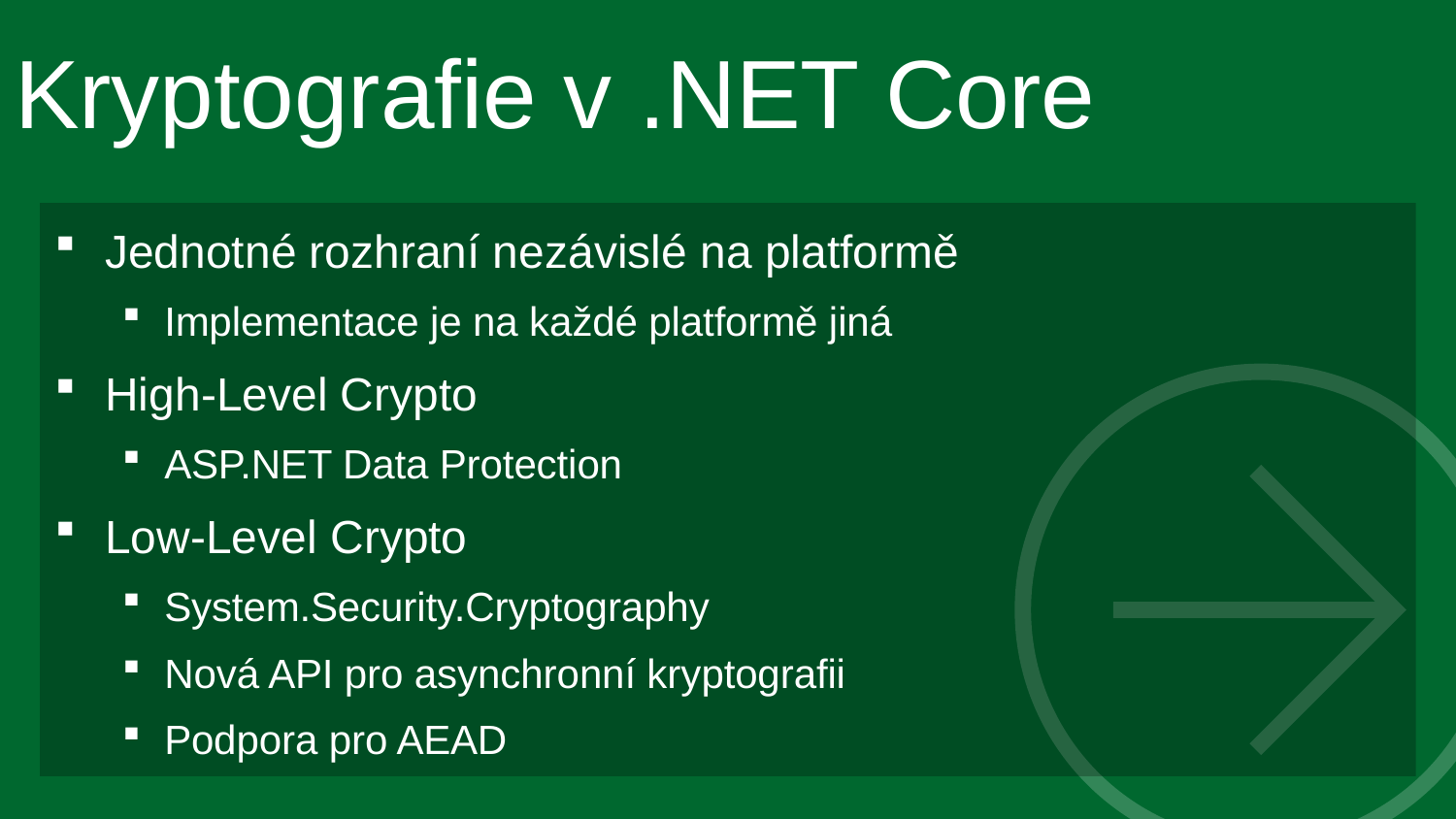

# Kryptografie v .NET Core
Jednotné rozhraní nezávislé na platformě
Implementace je na každé platformě jiná
High-Level Crypto
ASP.NET Data Protection
Low-Level Crypto
System.Security.Cryptography
Nová API pro asynchronní kryptografii
Podpora pro AEAD